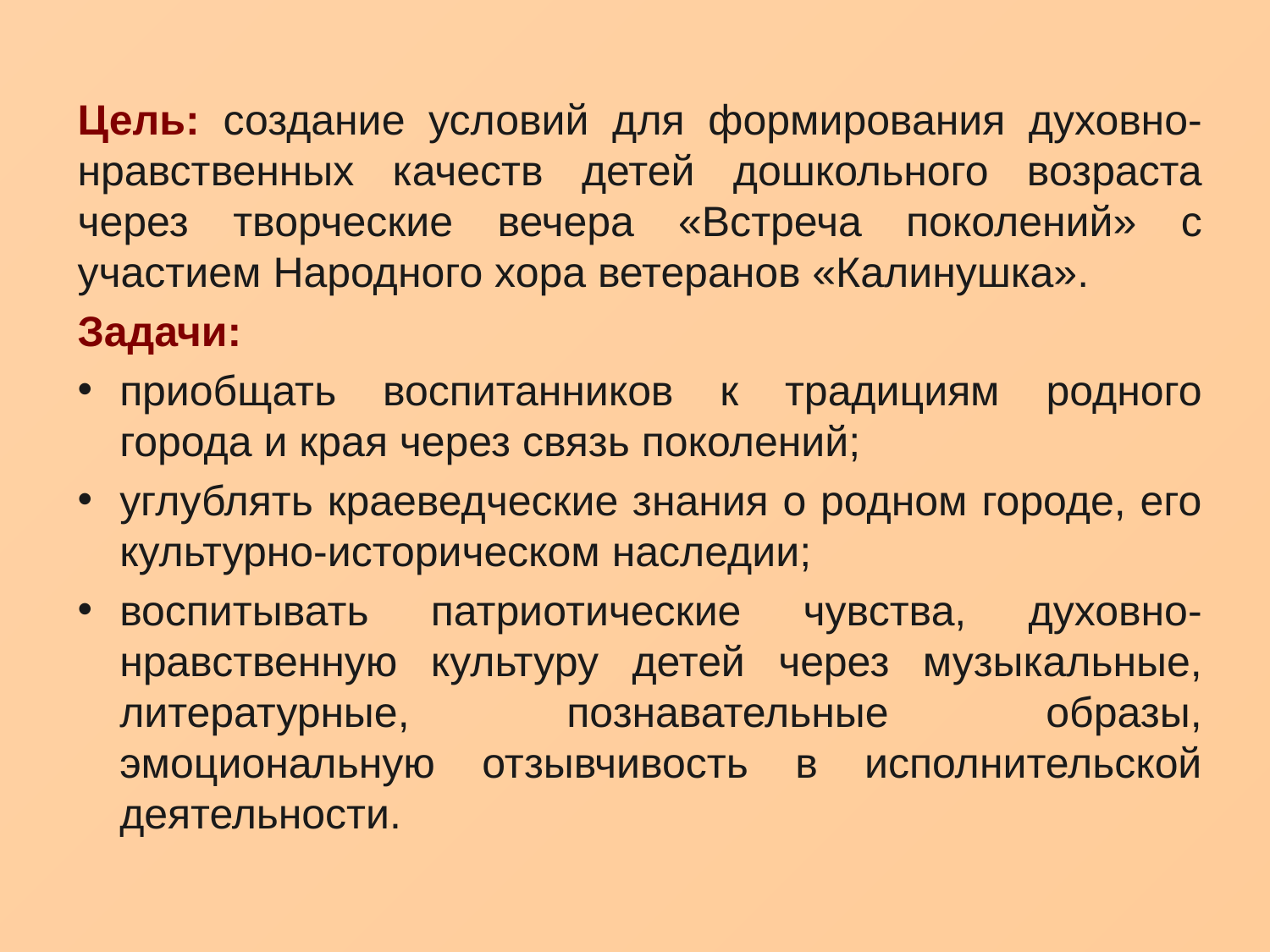

Цель: создание условий для формирования духовно-нравственных качеств детей дошкольного возраста через творческие вечера «Встреча поколений» с участием Народного хора ветеранов «Калинушка».
Задачи:
приобщать воспитанников к традициям родного города и края через связь поколений;
углублять краеведческие знания о родном городе, его культурно-историческом наследии;
воспитывать патриотические чувства, духовно-нравственную культуру детей через музыкальные, литературные, познавательные образы, эмоциональную отзывчивость в исполнительской деятельности.